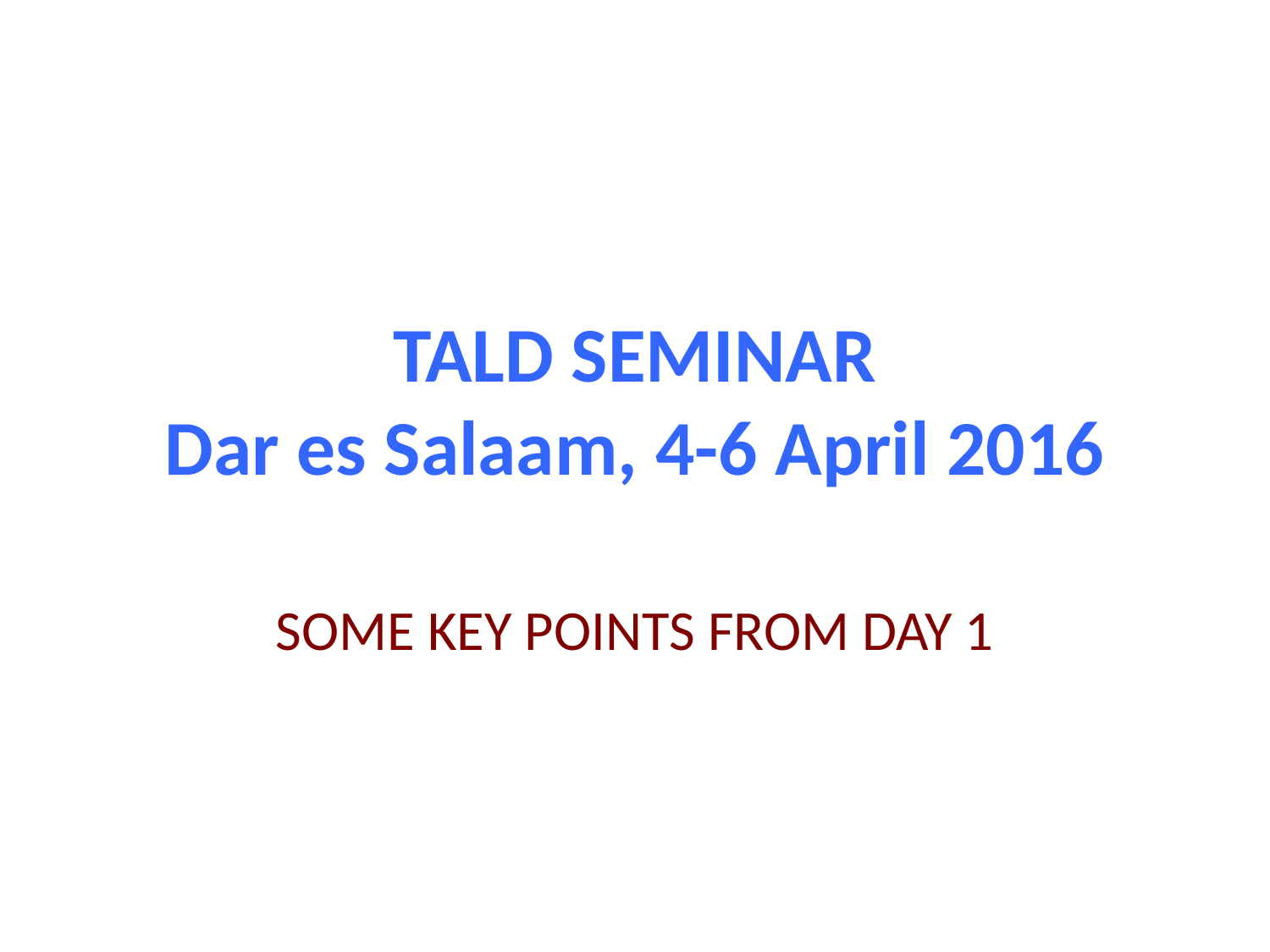

# TALD SEMINAR Dar es Salaam, 4-6 April 2016
SOME KEY POINTS FROM DAY 1